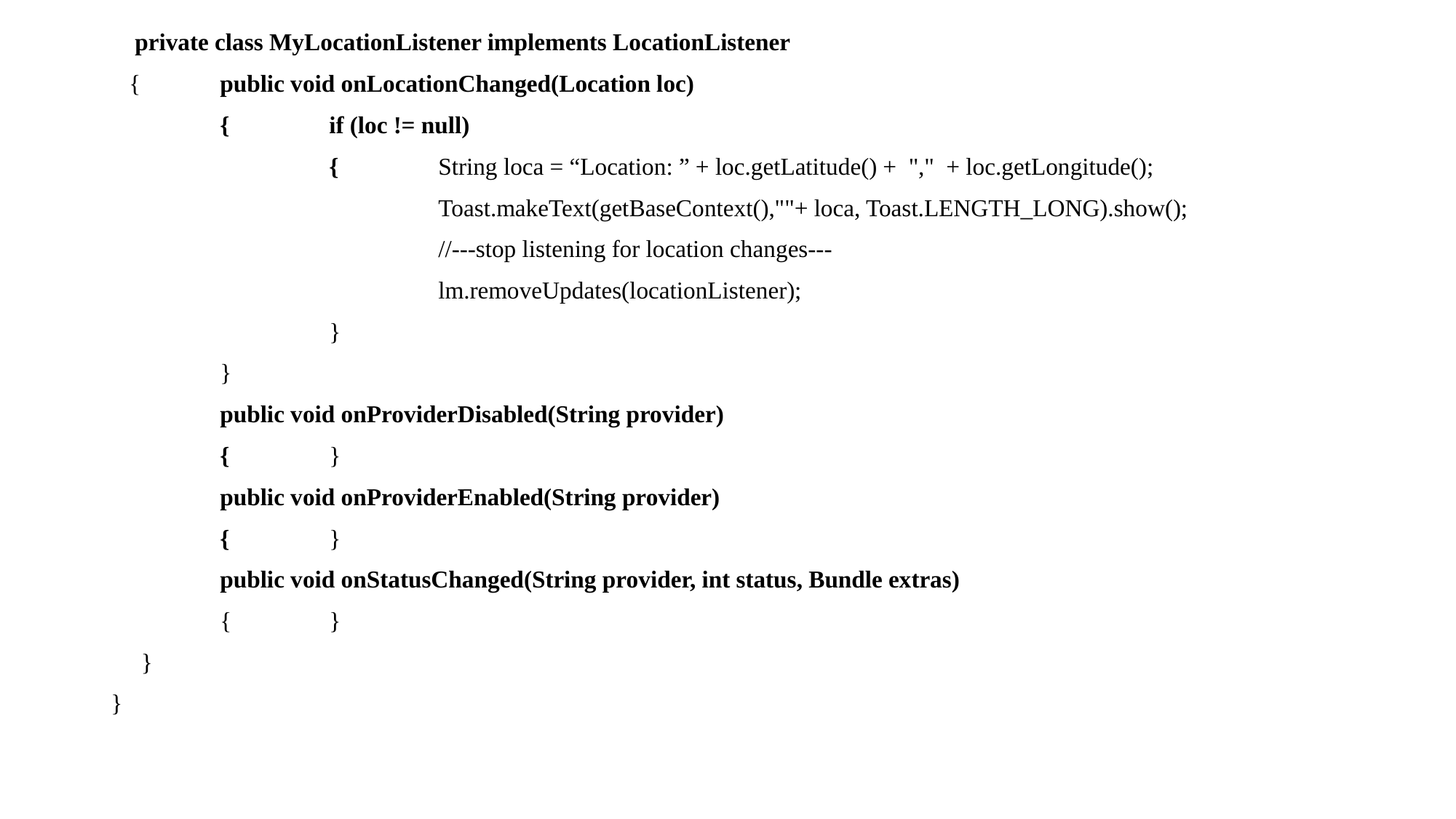

private class MyLocationListener implements LocationListener
   {	public void onLocationChanged(Location loc)
	{	if (loc != null)
		{	String loca = “Location: ” + loc.getLatitude() +  ","  + loc.getLongitude();
               			Toast.makeText(getBaseContext(),""+ loca, Toast.LENGTH_LONG).show();
			//---stop listening for location changes---
			lm.removeUpdates(locationListener);
		}
	}
	public void onProviderDisabled(String provider)
	{ 	}
	public void onProviderEnabled(String provider)
	{ 	}
	public void onStatusChanged(String provider, int status, Bundle extras)
	{ 	}
     }
}